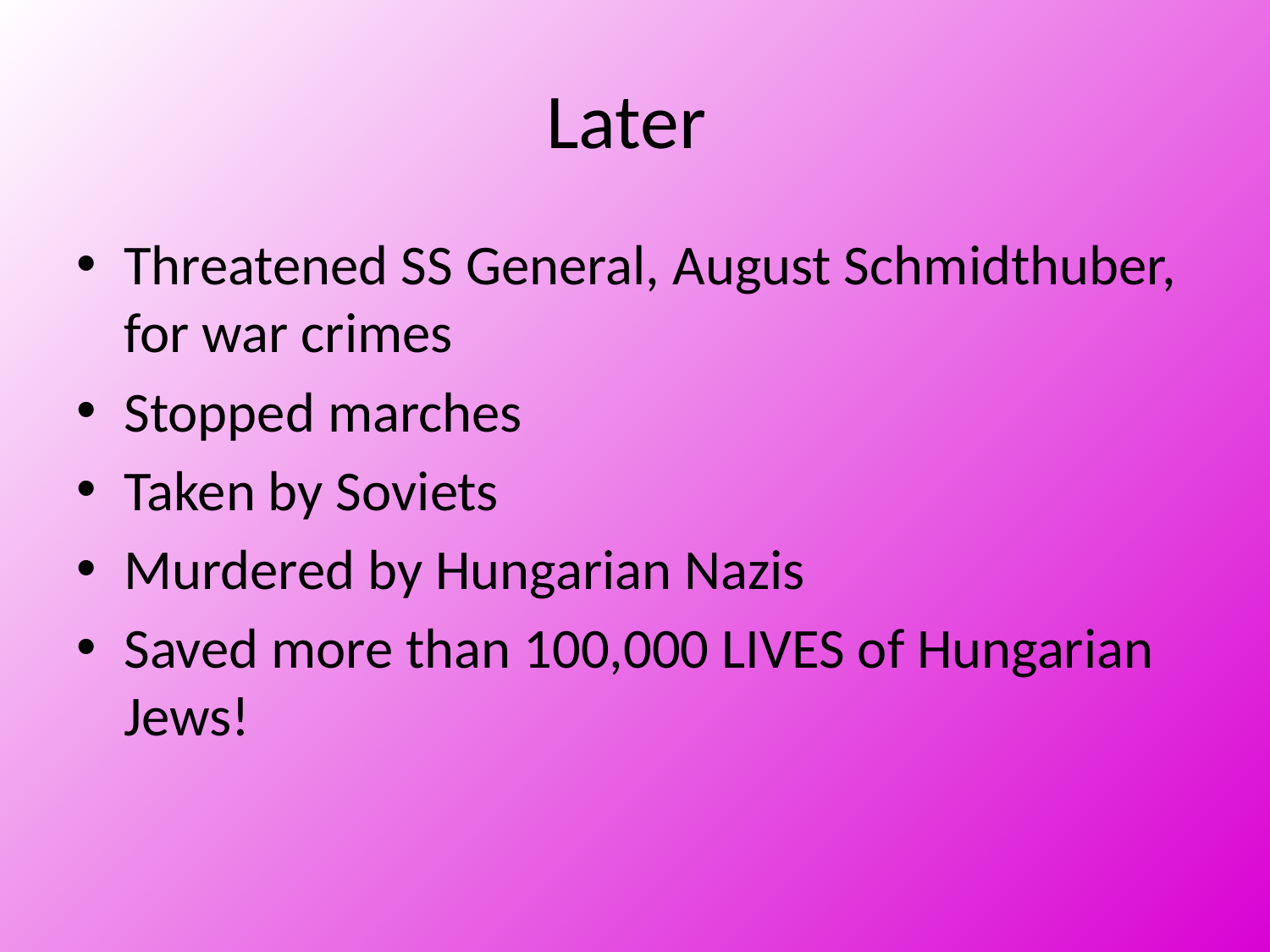

# Later
Threatened SS General, August Schmidthuber, for war crimes
Stopped marches
Taken by Soviets
Murdered by Hungarian Nazis
Saved more than 100,000 LIVES of Hungarian Jews!